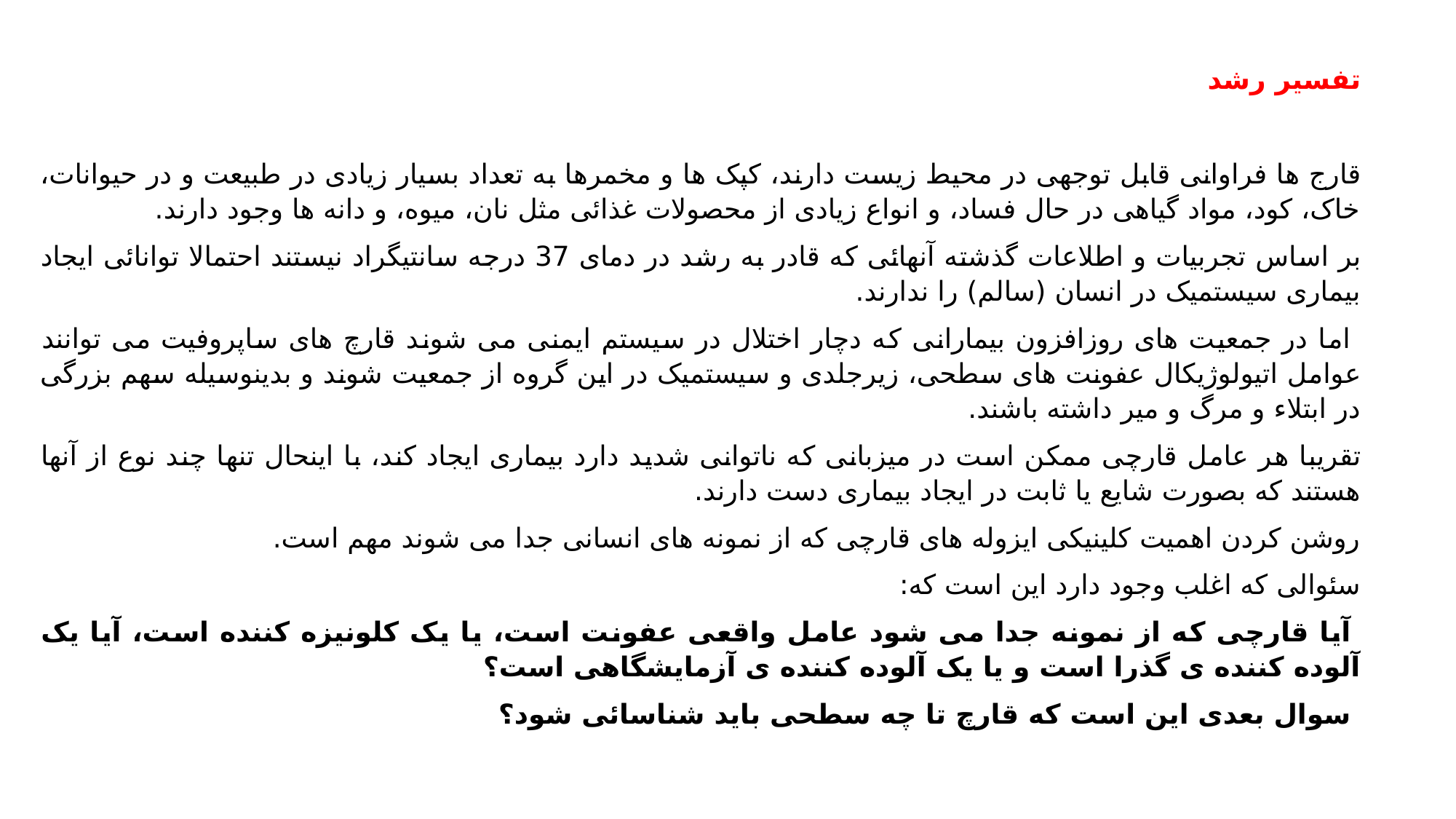

تفسیر رشد

قارج ها فراوانی قابل توجهی در محیط زیست دارند، کپک ها و مخمرها به تعداد بسیار زیادی در طبیعت و در حیوانات، خاک، کود، مواد گیاهی در حال فساد، و انواع زیادی از محصولات غذائی مثل نان، میوه، و دانه ها وجود دارند.
بر اساس تجربیات و اطلاعات گذشته آنهائی که قادر به رشد در دمای 37 درجه سانتیگراد نیستند احتمالا توانائی ایجاد بیماری سیستمیک در انسان (سالم) را ندارند.
 اما در جمعیت های روزافزون بیمارانی که دچار اختلال در سیستم ایمنی می شوند قارچ های ساپروفیت می توانند عوامل اتیولوژیکال عفونت های سطحی، زیرجلدی و سیستمیک در این گروه از جمعیت شوند و بدینوسیله سهم بزرگی در ابتلاء و مرگ و میر داشته باشند.
تقریبا هر عامل قارچی ممکن است در میزبانی که ناتوانی شدید دارد بیماری ایجاد کند، با اینحال تنها چند نوع از آنها هستند که بصورت شایع یا ثابت در ایجاد بیماری دست دارند.
روشن کردن اهمیت کلینیکی ایزوله های قارچی که از نمونه های انسانی جدا می شوند مهم است.
سئوالی که اغلب وجود دارد این است که:
 آیا قارچی که از نمونه جدا می شود عامل واقعی عفونت است، یا یک کلونیزه کننده است، آیا یک آلوده کننده ی گذرا است و یا یک آلوده کننده ی آزمایشگاهی است؟
 سوال بعدی این است که قارچ تا چه سطحی باید شناسائی شود؟